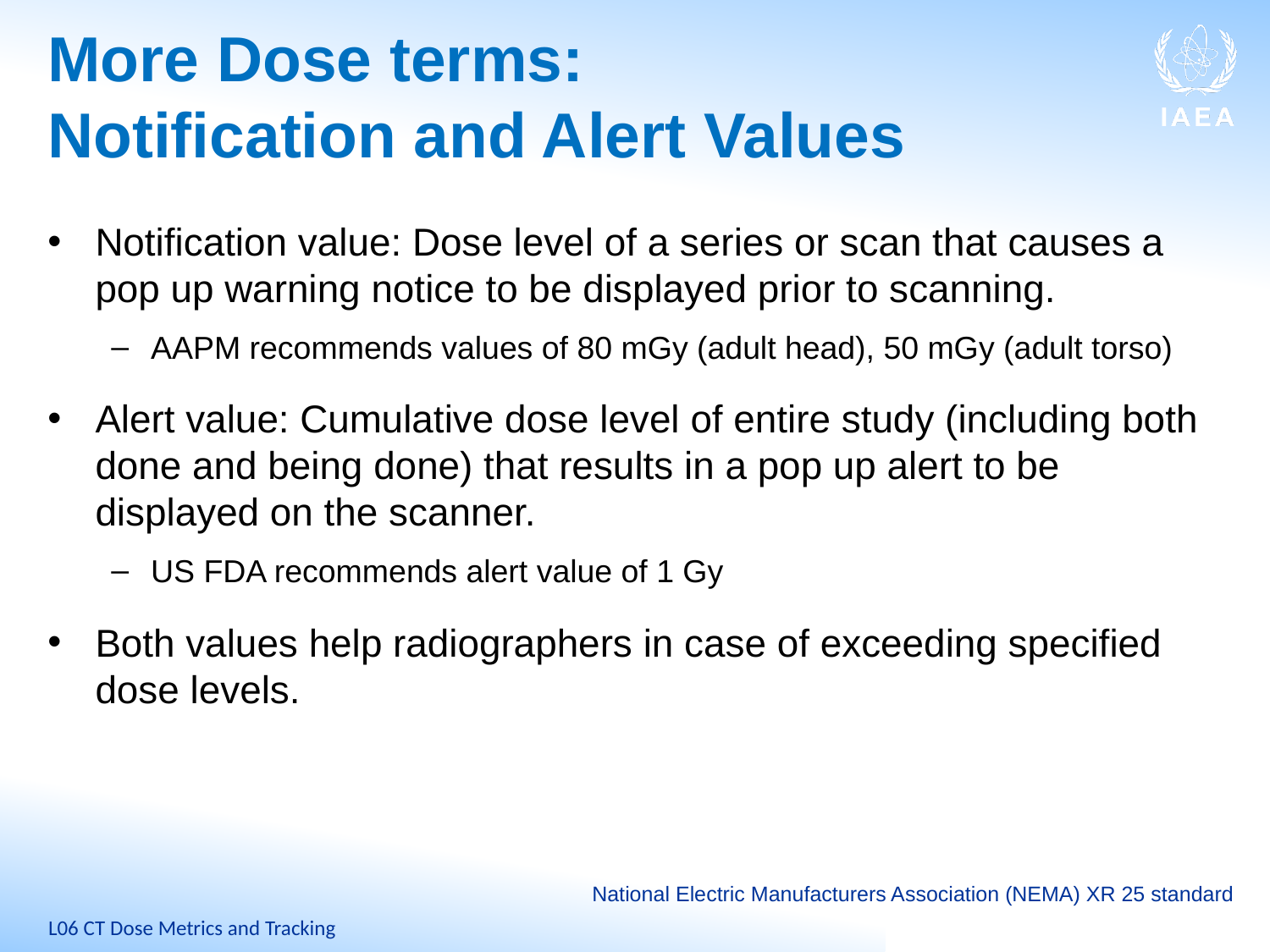

# More Dose terms: Notification and Alert Values
Notification value: Dose level of a series or scan that causes a pop up warning notice to be displayed prior to scanning.
AAPM recommends values of 80 mGy (adult head), 50 mGy (adult torso)
Alert value: Cumulative dose level of entire study (including both done and being done) that results in a pop up alert to be displayed on the scanner.
US FDA recommends alert value of 1 Gy
Both values help radiographers in case of exceeding specified dose levels.
National Electric Manufacturers Association (NEMA) XR 25 standard